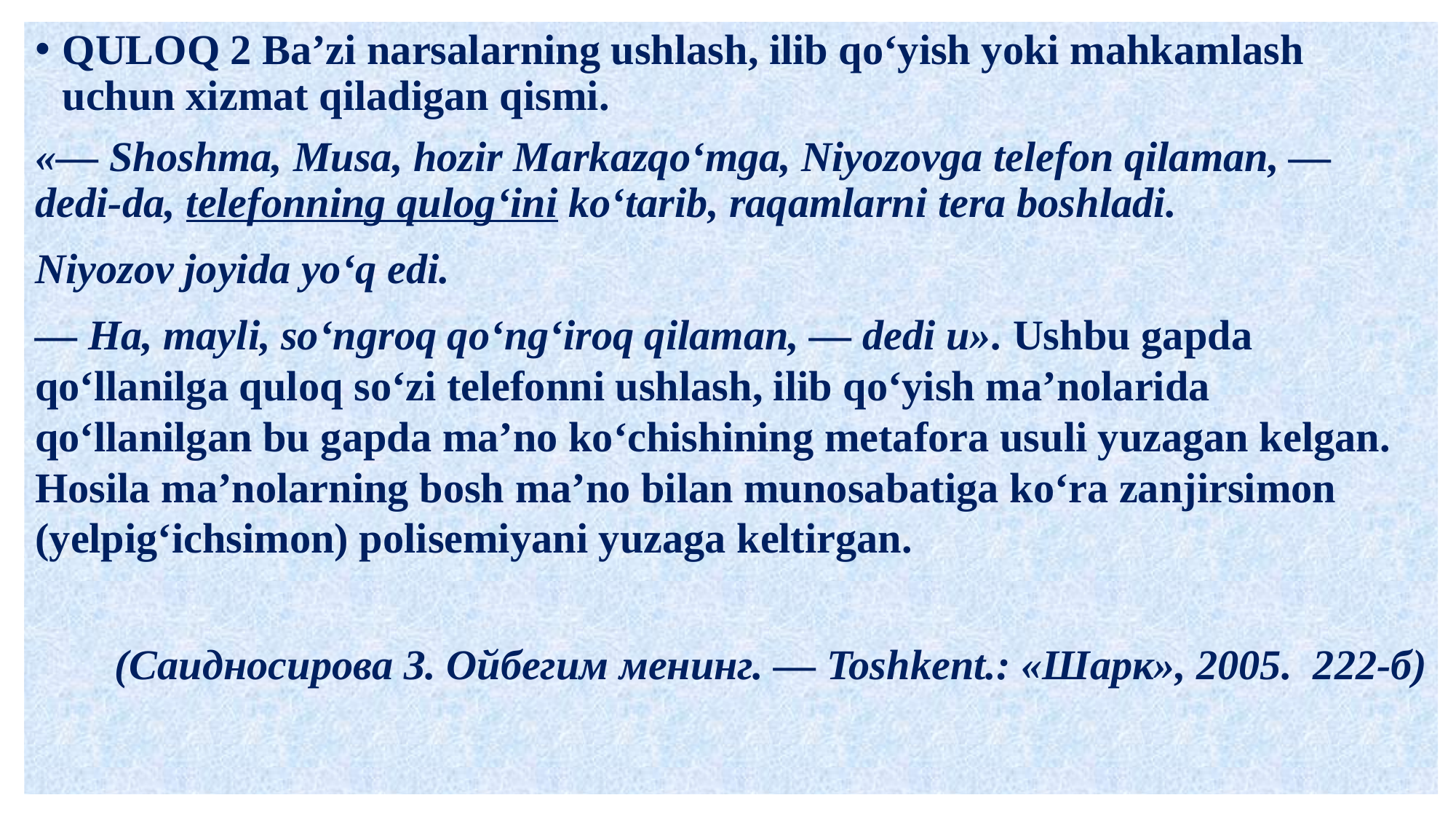

QULOQ 2 Ba’zi narsalarning ushlash, ilib qo‘yish yoki mahkamlash uchun xizmat qiladigan qismi.
«— Shoshma, Musa, hozir Markazqo‘mga, Niyozovga telefon qilaman, — dedi-da, telefonning qulog‘ini ko‘tarib, raqamlarni tera boshladi.
Niyozov joyida yo‘q edi.
— Ha, mayli, so‘ngroq qo‘ng‘iroq qilaman, — dedi u». Ushbu gapda qo‘llanilga quloq so‘zi telefonni ushlash, ilib qo‘yish ma’nolarida qo‘llanilgan bu gapda ma’no ko‘chishining metafora usuli yuzagan kelgan. Hosila ma’nolarning bosh ma’no bilan munosabatiga ko‘ra zanjirsimon (yelpig‘ichsimon) polisemiyani yuzaga keltirgan.

(Саидносирова З. Ойбегим менинг. — Toshkent.: «Шарк», 2005.  222-б)

#